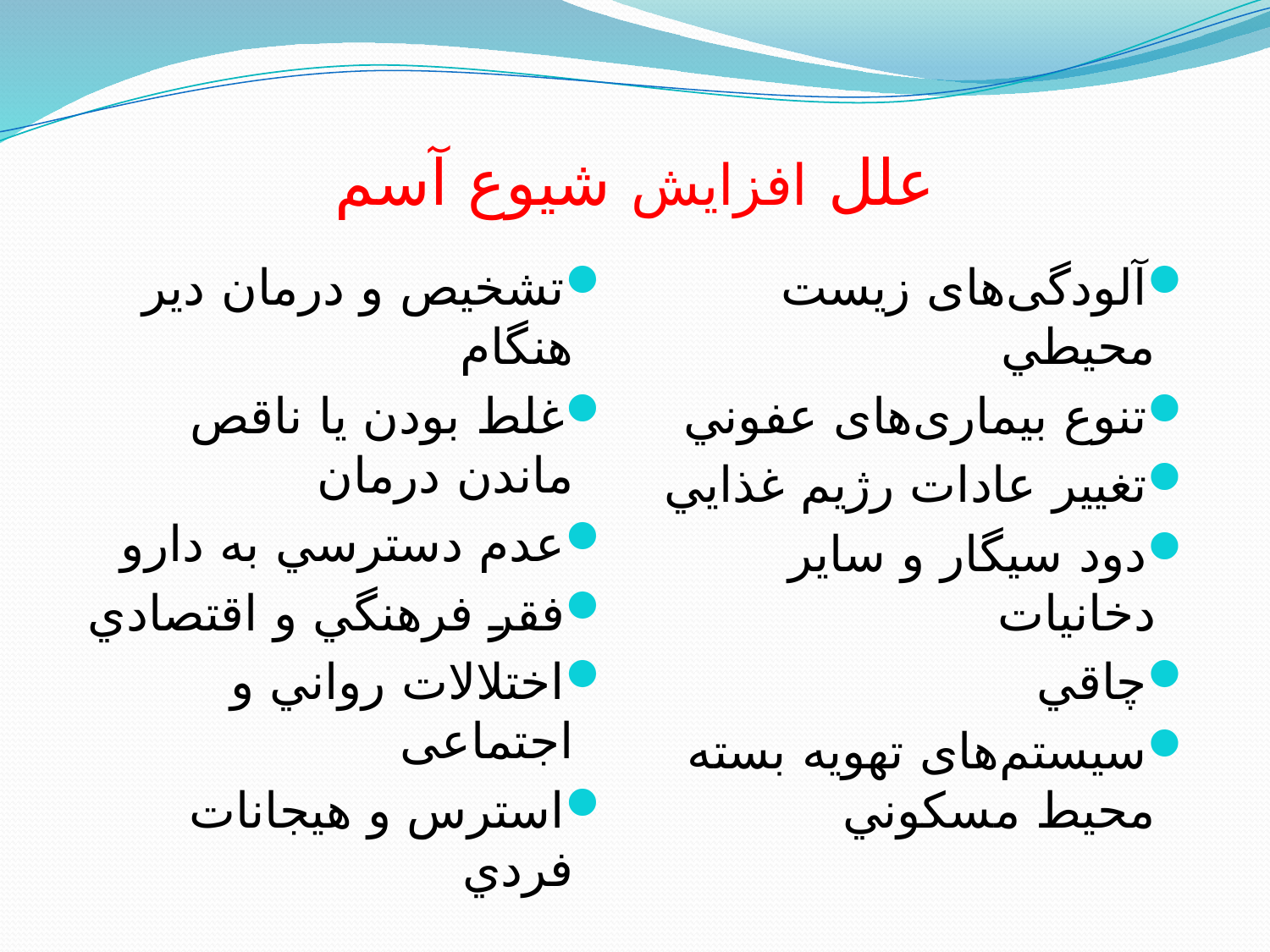

# علل افزايش شيوع آسم
تشخيص و درمان دير هنگام
غلط بودن يا ناقص ماندن درمان
عدم دسترسي به دارو
فقر فرهنگي و اقتصادي
اختلالات رواني و اجتماعی
استرس و هيجانات فردي
آلودگی‌های زيست محيطي
تنوع بیماری‌های عفوني
تغییر عادات رژيم غذايي
دود سيگار و سایر دخانيات
چاقي
سیستم‌های تهويه بسته محيط مسكوني